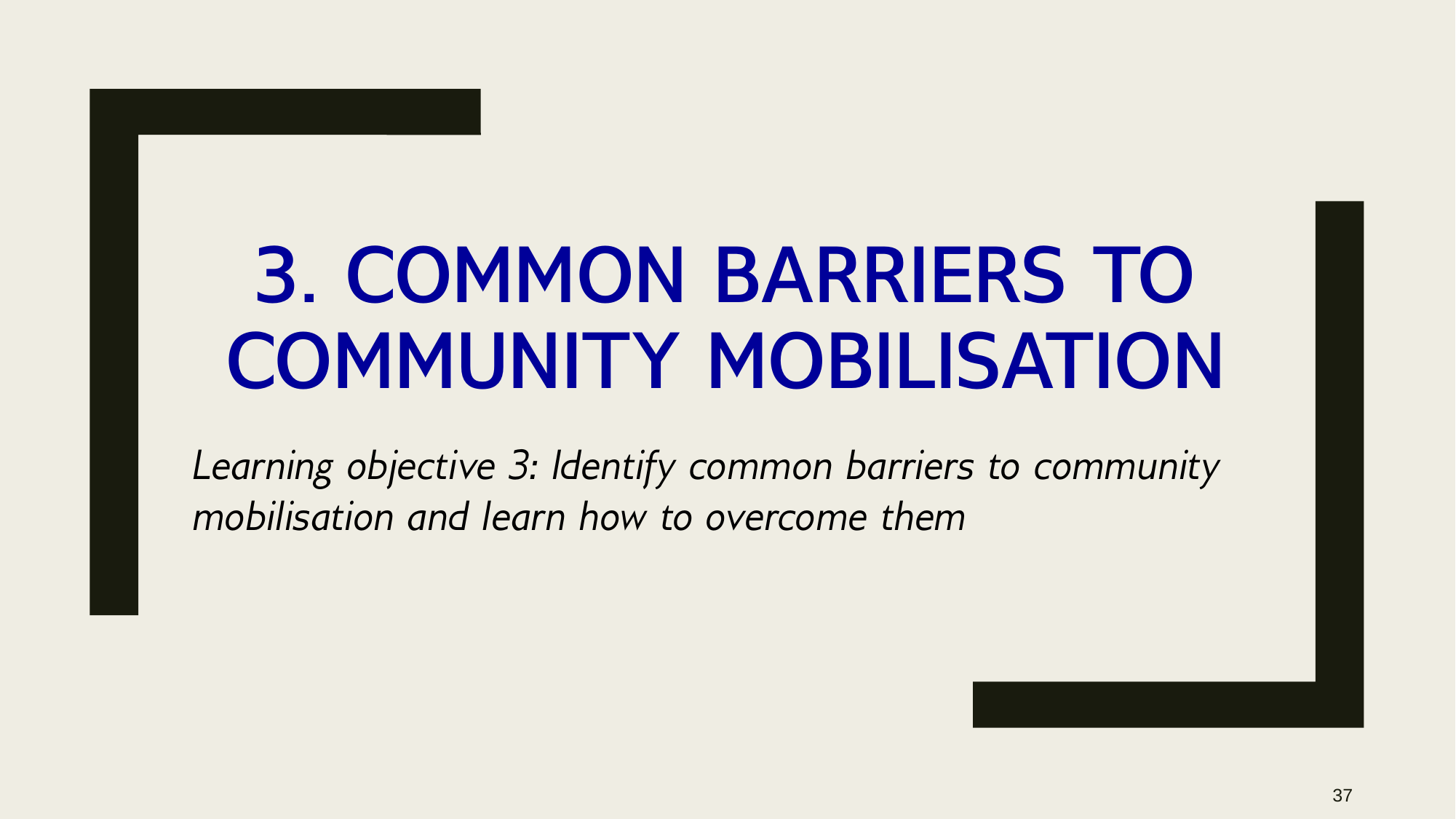

# 3. Common barriers to community mobilisation
Learning objective 3: Identify common barriers to community mobilisation and learn how to overcome them
37